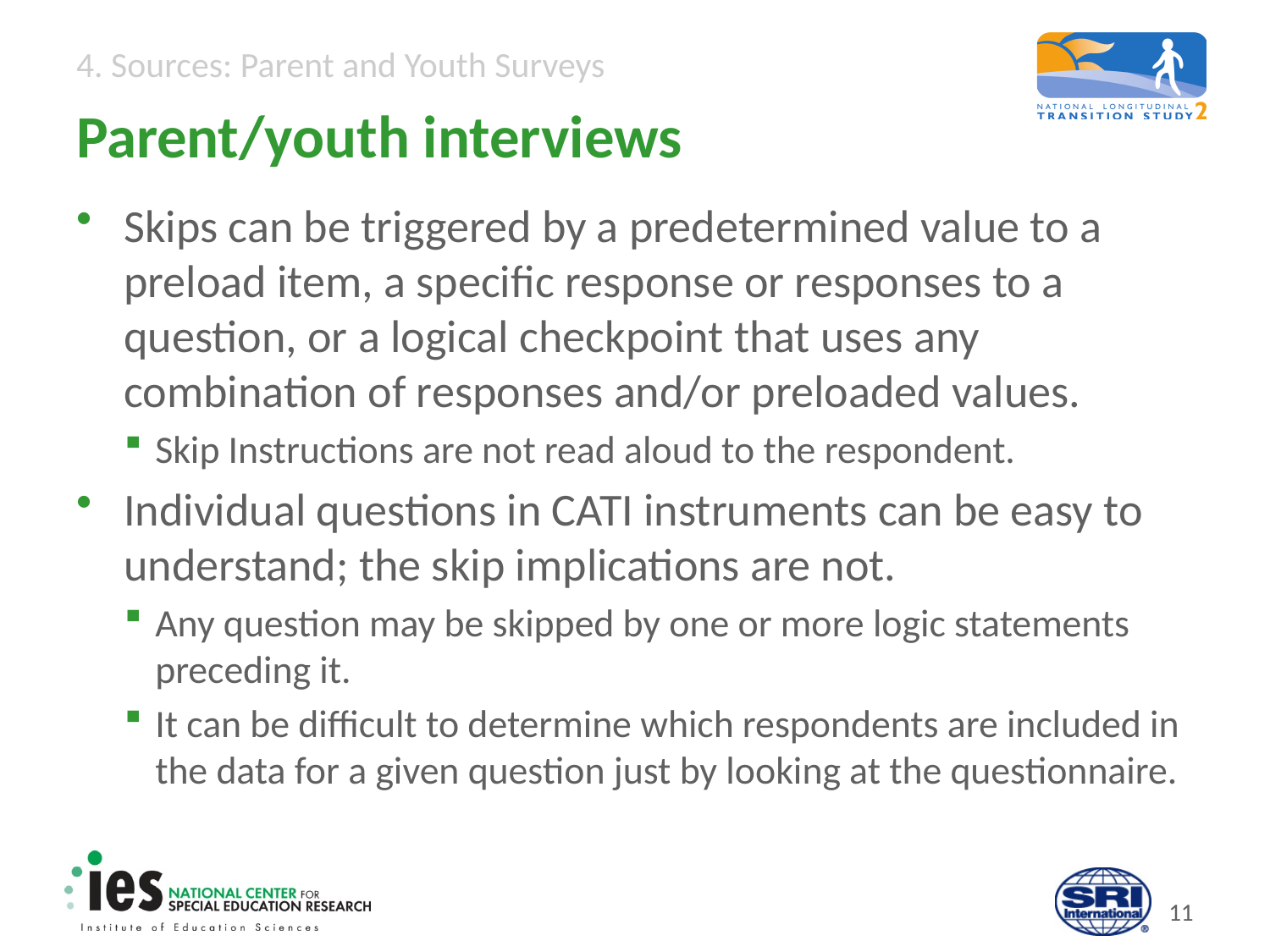

# Parent/youth interviews
Skips can be triggered by a predetermined value to a preload item, a specific response or responses to a question, or a logical checkpoint that uses any combination of responses and/or preloaded values.
Skip Instructions are not read aloud to the respondent.
Individual questions in CATI instruments can be easy to understand; the skip implications are not.
Any question may be skipped by one or more logic statements preceding it.
It can be difficult to determine which respondents are included in the data for a given question just by looking at the questionnaire.
11